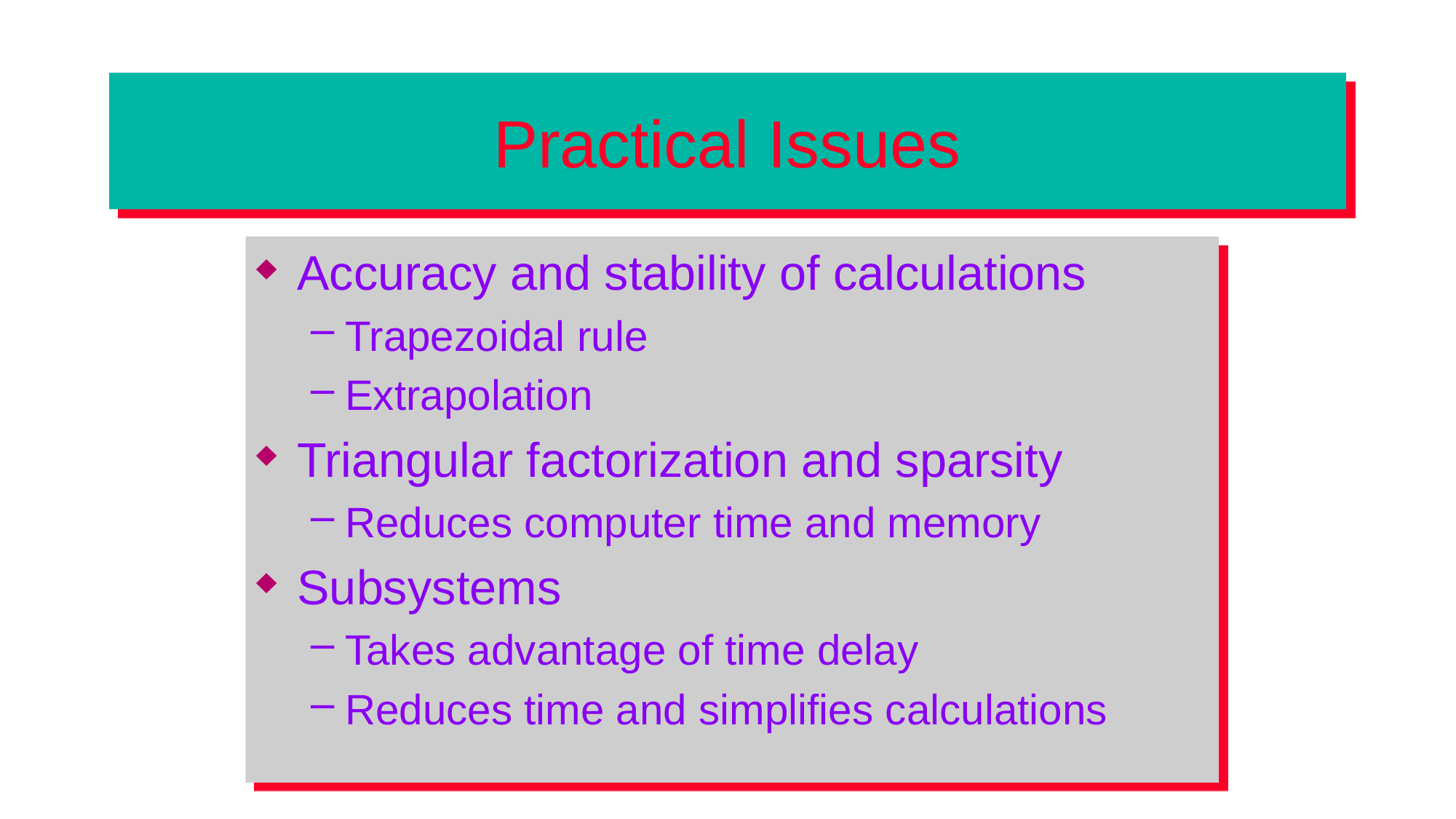

# Practical Issues
Accuracy and stability of calculations
Trapezoidal rule
Extrapolation
Triangular factorization and sparsity
Reduces computer time and memory
Subsystems
Takes advantage of time delay
Reduces time and simplifies calculations